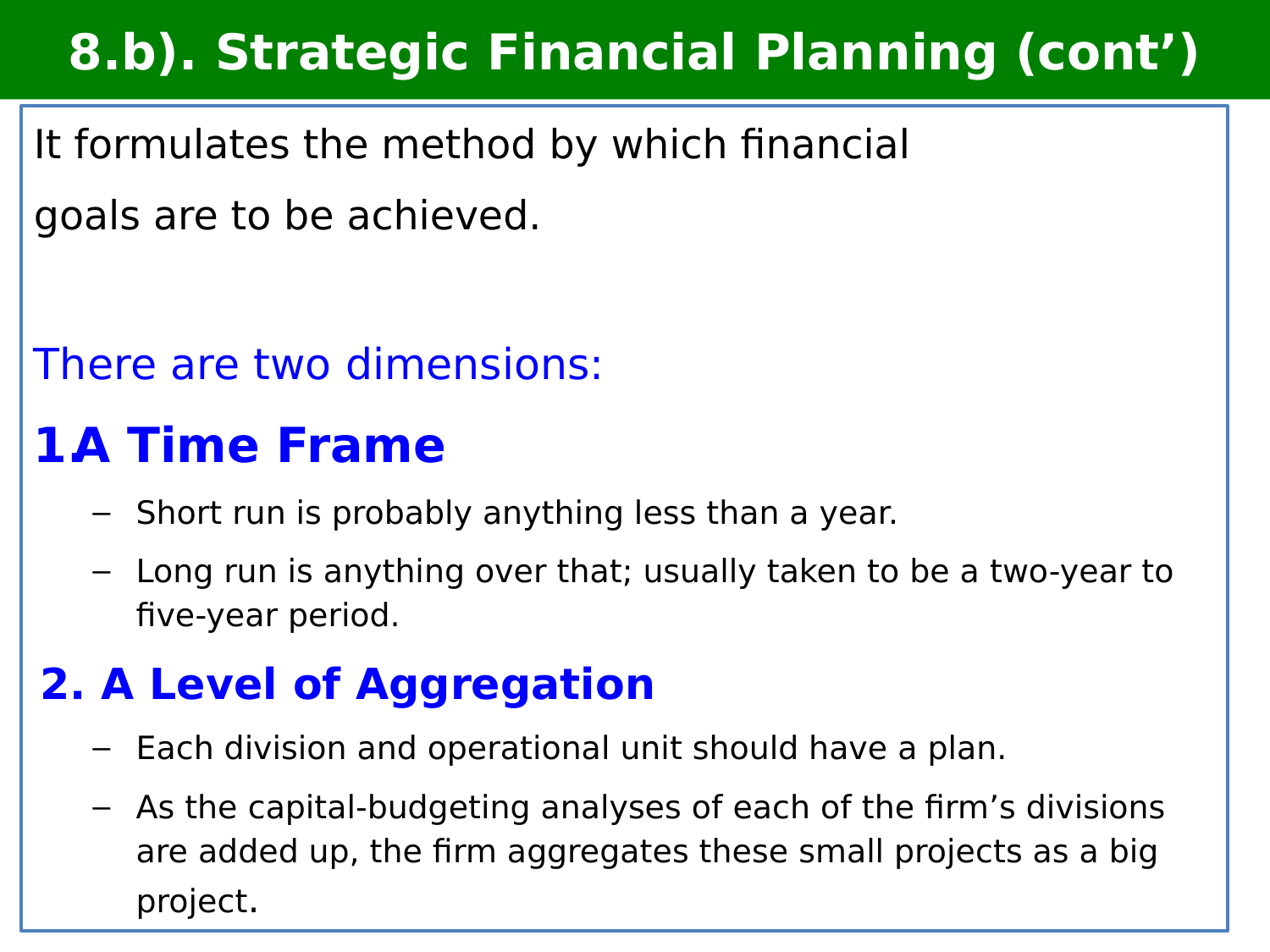

# 8.b). Strategic Financial Planning (cont’)
It formulates the method by which financial
goals are to be achieved.

There are two dimensions:
A Time Frame
Short run is probably anything less than a year.
Long run is anything over that; usually taken to be a two-year to five-year period.
2. A Level of Aggregation
Each division and operational unit should have a plan.
As the capital-budgeting analyses of each of the firm’s divisions are added up, the firm aggregates these small projects as a big project.